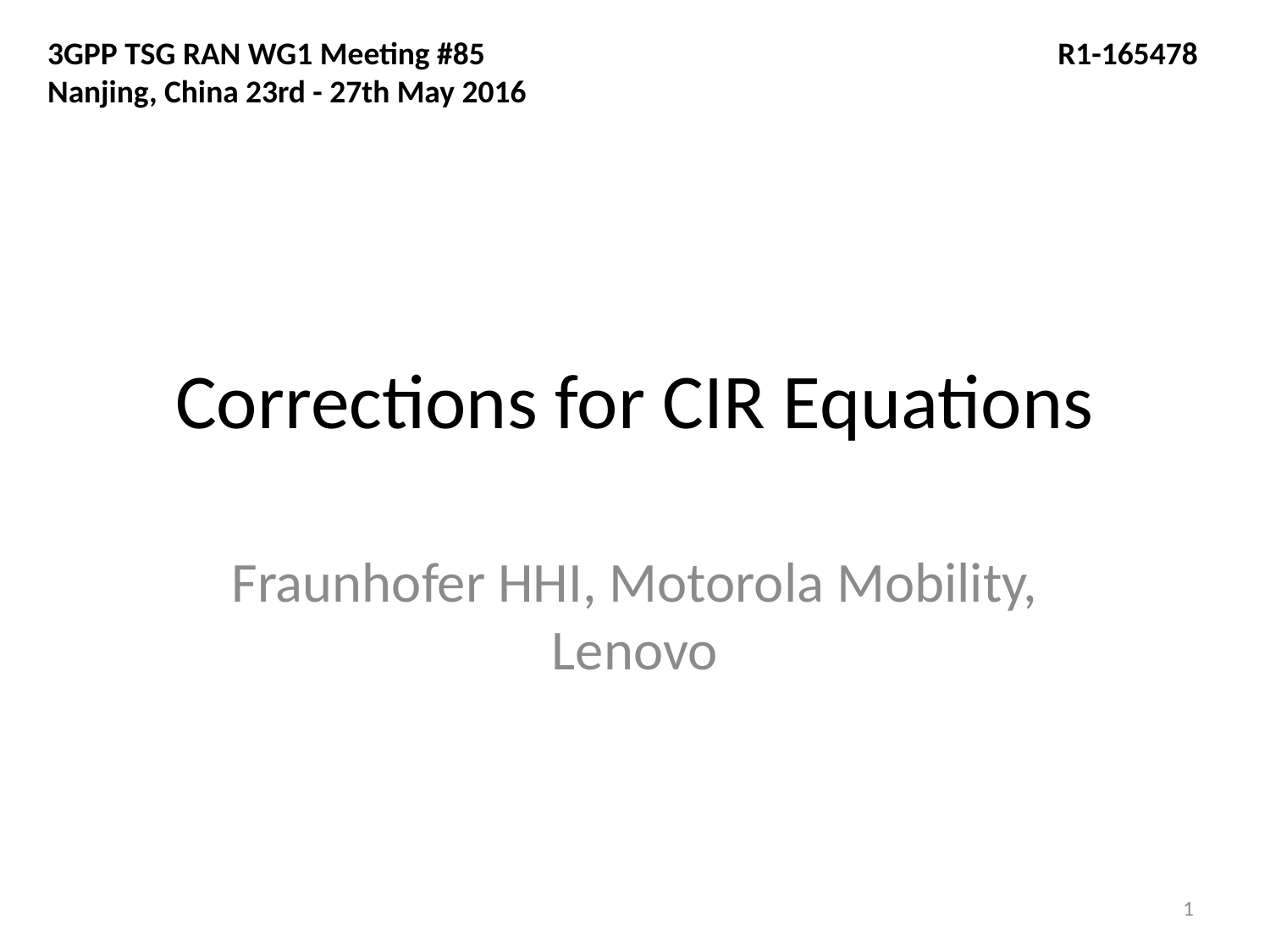

3GPP TSG RAN WG1 Meeting #85	                                                                      R1-165478
Nanjing, China 23rd - 27th May 2016

# Corrections for CIR Equations
Fraunhofer HHI, Motorola Mobility, Lenovo
1